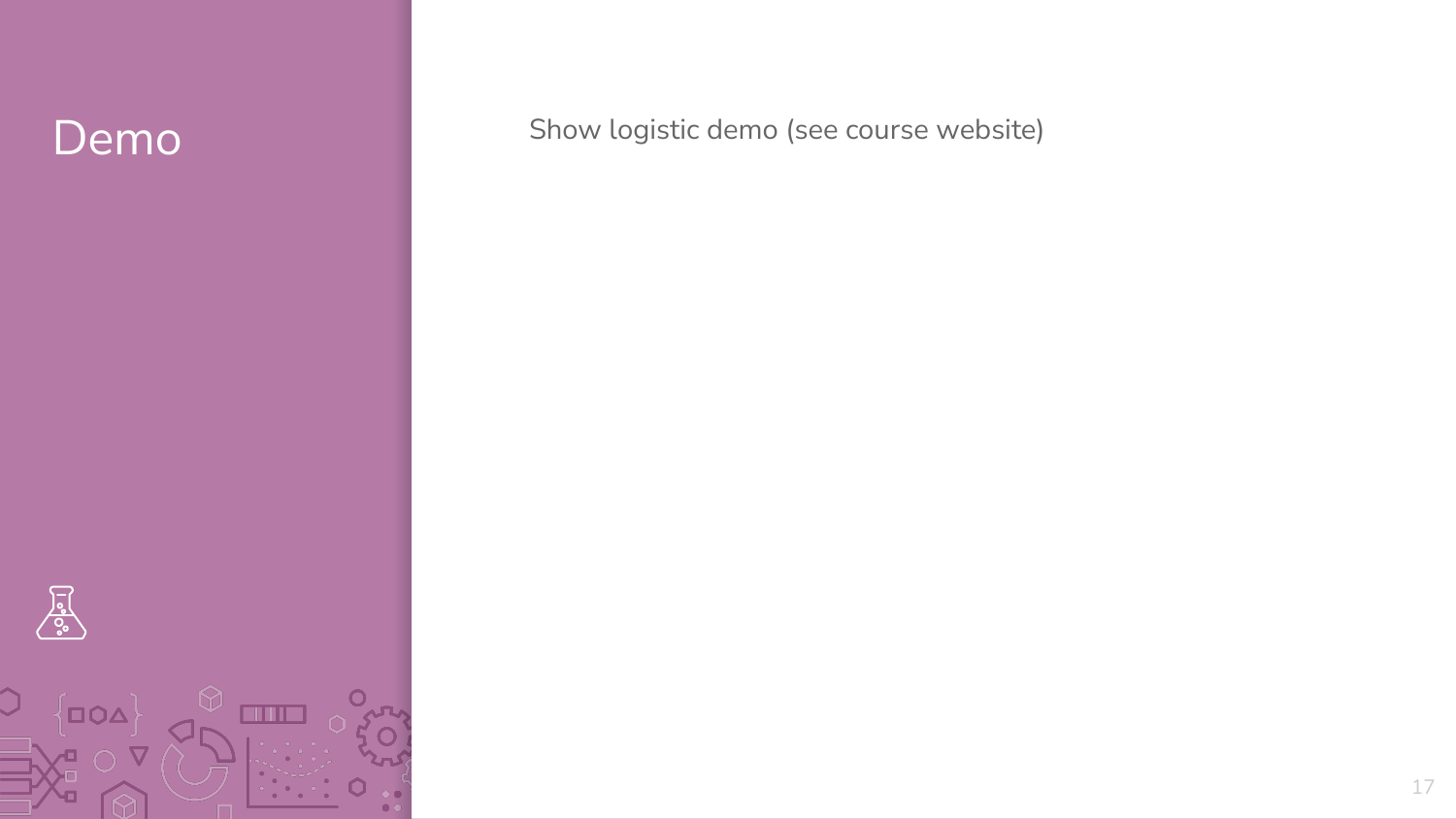

# Demo
Show logistic demo (see course website)
17